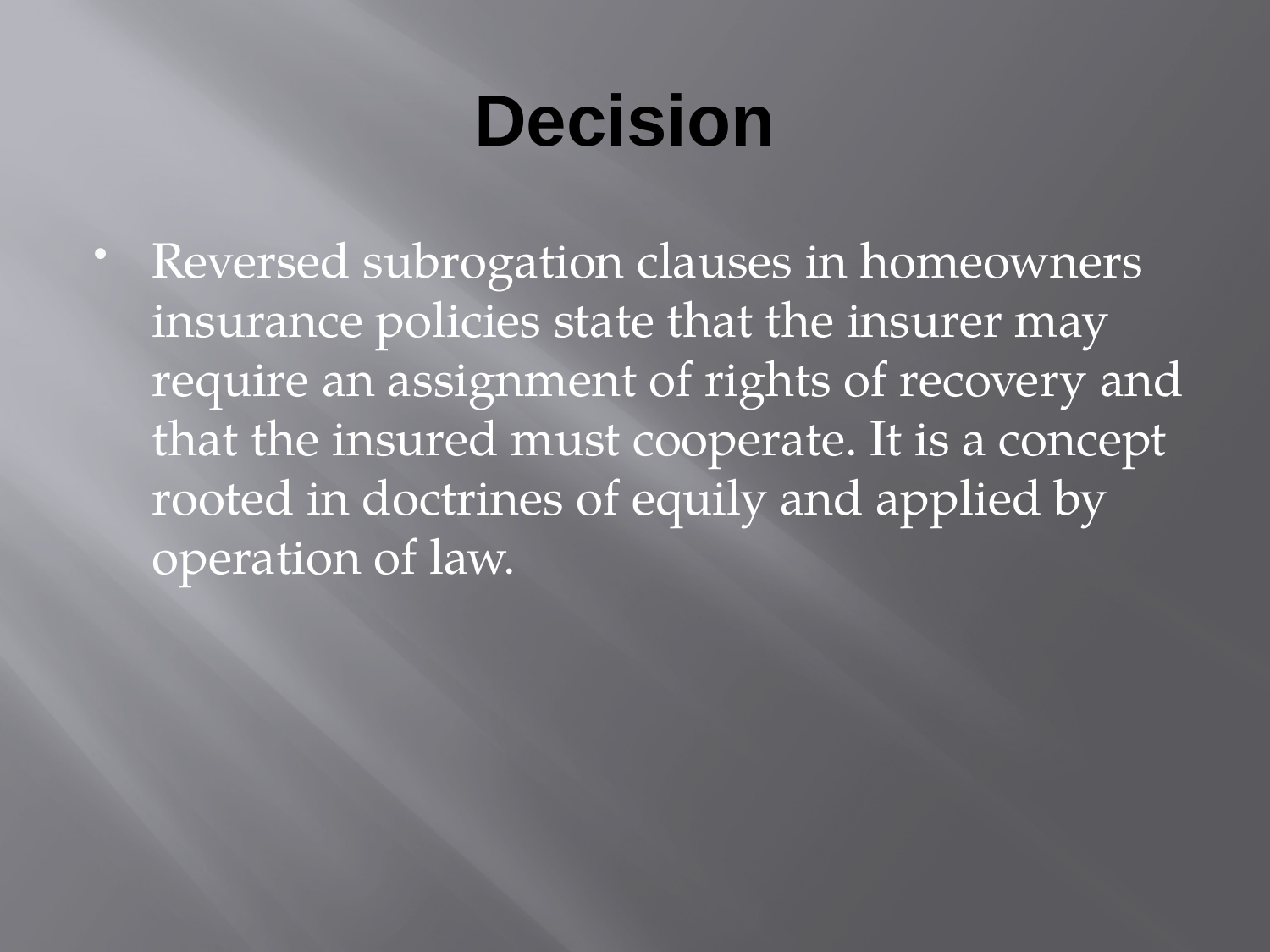

# Decision
Reversed subrogation clauses in homeowners insurance policies state that the insurer may require an assignment of rights of recovery and that the insured must cooperate. It is a concept rooted in doctrines of equily and applied by operation of law.